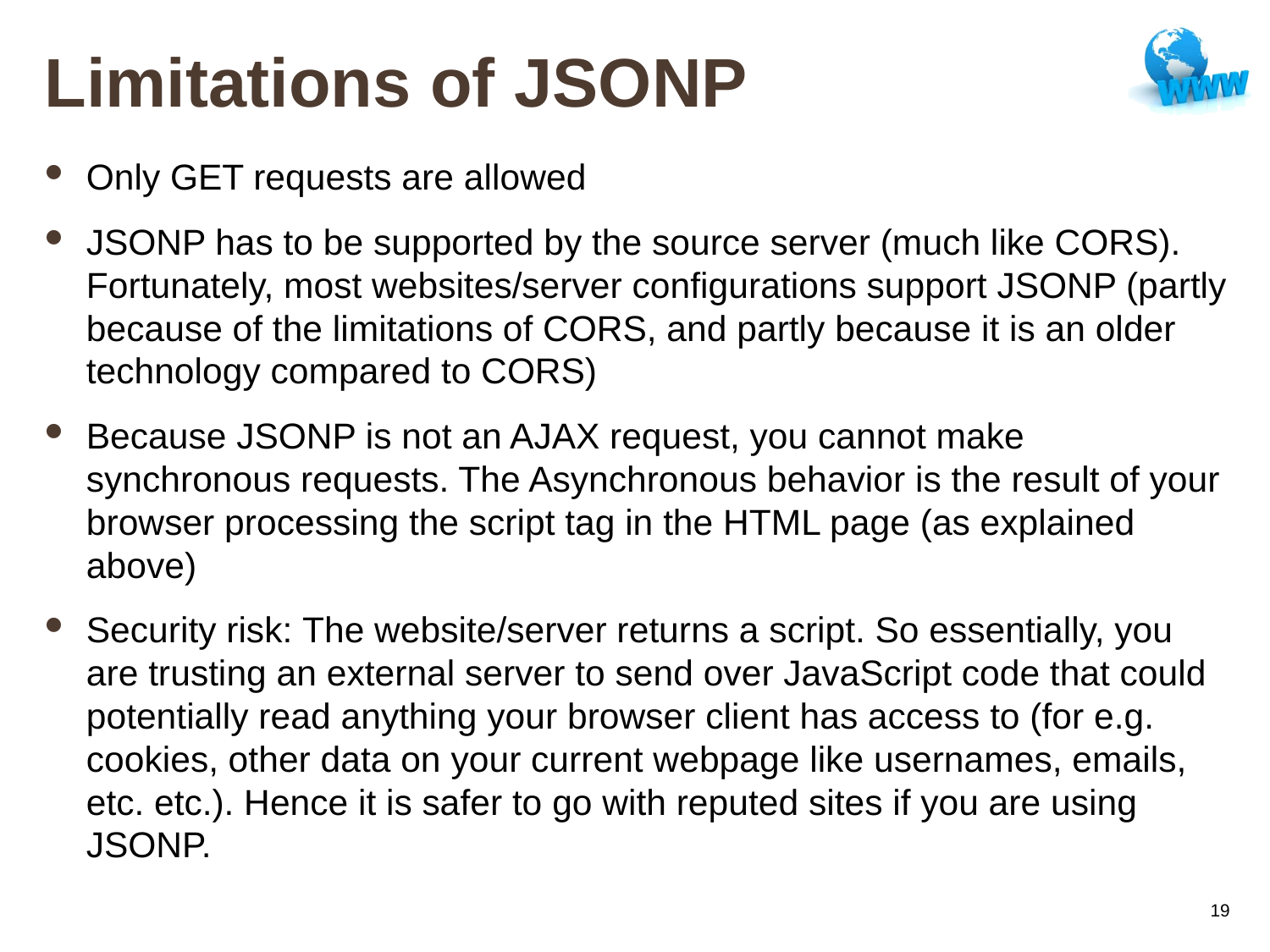

# Limitations of JSONP
Only GET requests are allowed
JSONP has to be supported by the source server (much like CORS). Fortunately, most websites/server configurations support JSONP (partly because of the limitations of CORS, and partly because it is an older technology compared to CORS)
Because JSONP is not an AJAX request, you cannot make synchronous requests. The Asynchronous behavior is the result of your browser processing the script tag in the HTML page (as explained above)
Security risk: The website/server returns a script. So essentially, you are trusting an external server to send over JavaScript code that could potentially read anything your browser client has access to (for e.g. cookies, other data on your current webpage like usernames, emails, etc. etc.). Hence it is safer to go with reputed sites if you are using JSONP.
19